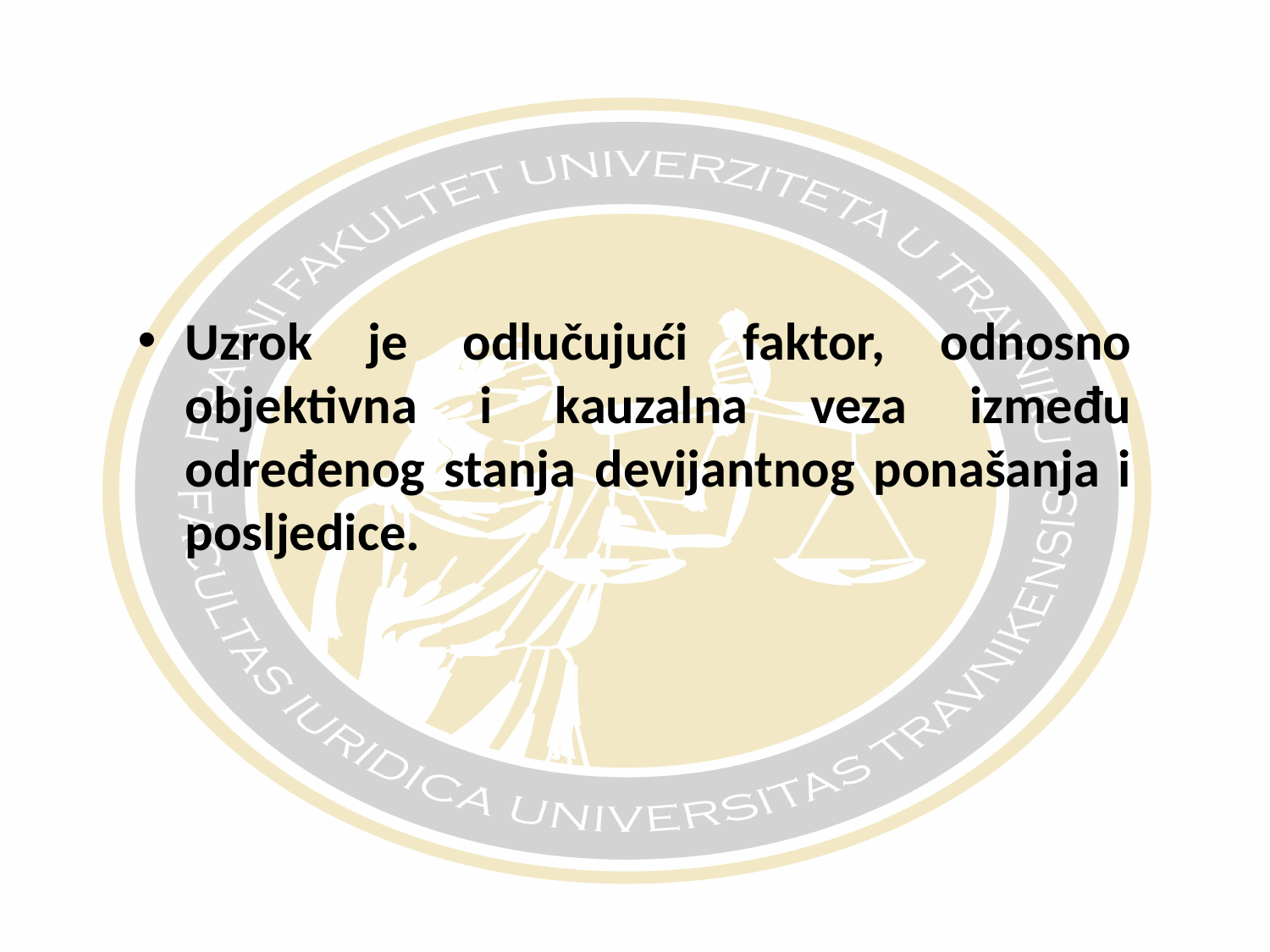

#

Uzrok je odlučujući faktor, odnosno objektivna i kauzalna veza između određenog stanja devijantnog ponašanja i posljedice.